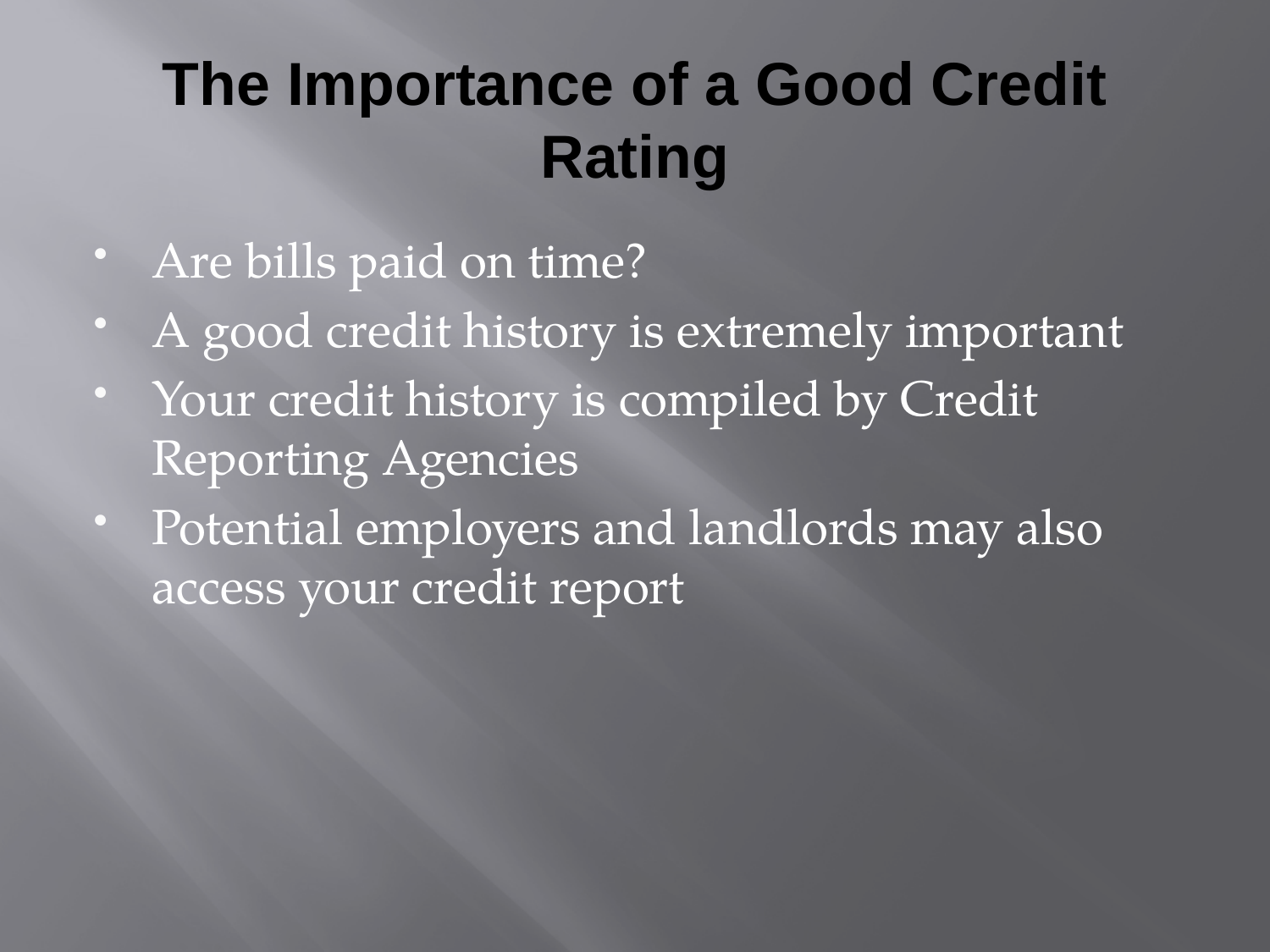

# The Importance of a Good Credit Rating
Are bills paid on time?
A good credit history is extremely important
Your credit history is compiled by Credit Reporting Agencies
Potential employers and landlords may also access your credit report